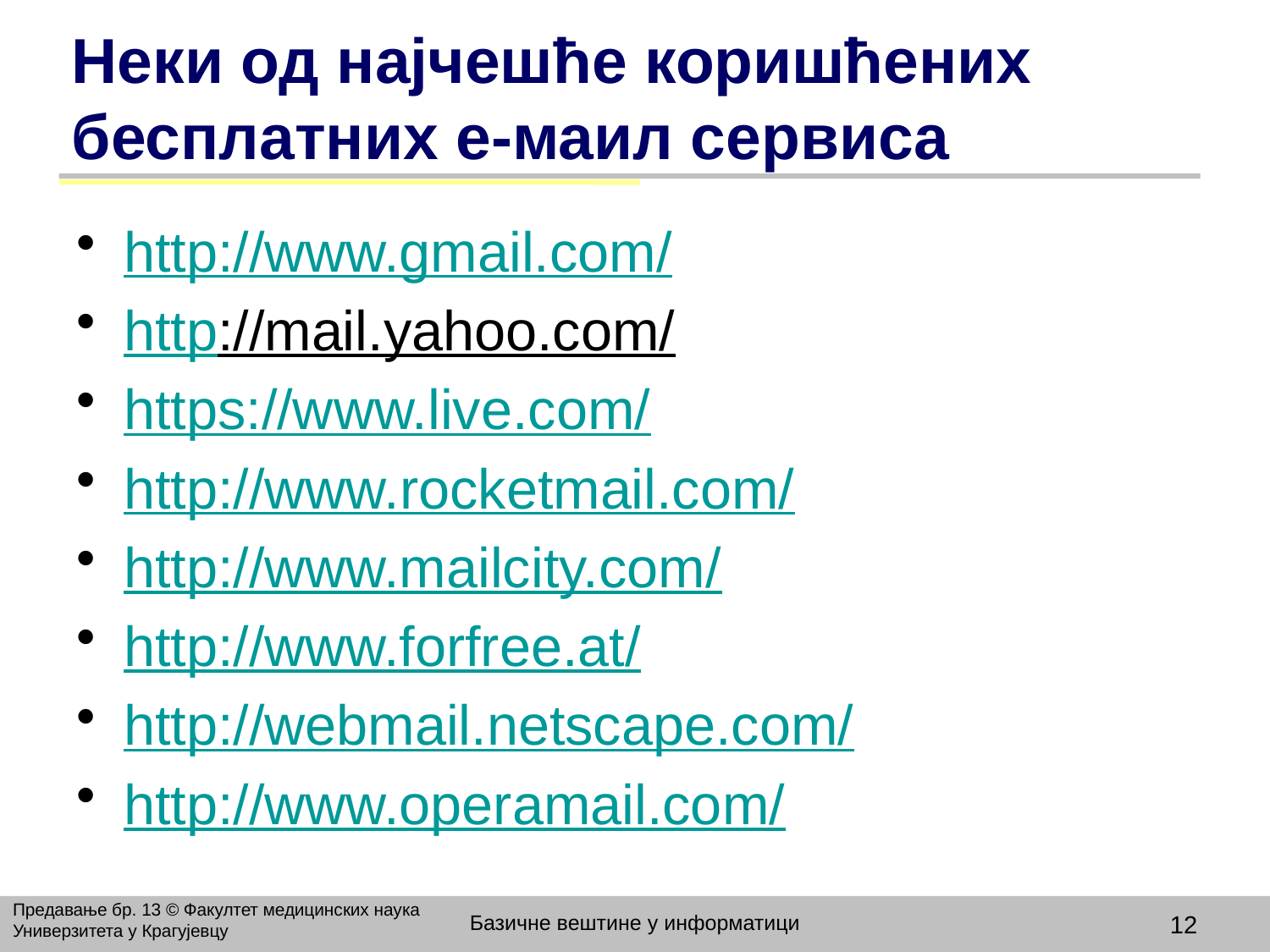

# Неки од најчешће коришћених бесплатних е-маил сервиса
http://www.gmail.com/
http://mail.yahoo.com/
https://www.live.com/
http://www.rocketmail.com/
http://www.mailcity.com/
http://www.forfree.at/
http://webmail.netscape.com/
http://www.operamail.com/
Предавање бр. 13 © Факултет медицинских наука Универзитета у Крагујевцу
Базичне вештине у информатици
12